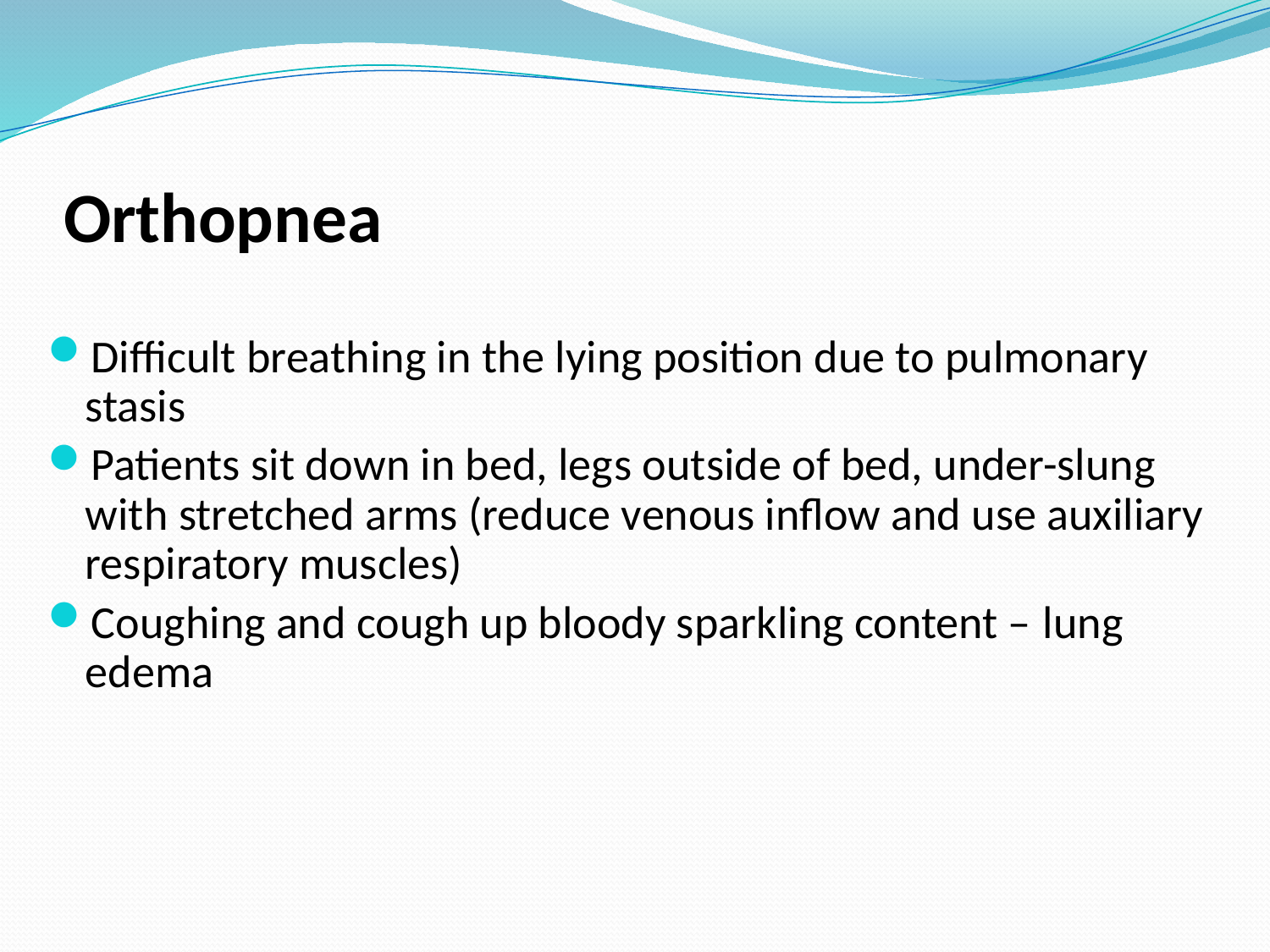

# Orthopnea
Difficult breathing in the lying position due to pulmonary stasis
Patients sit down in bed, legs outside of bed, under-slung with stretched arms (reduce venous inflow and use auxiliary respiratory muscles)
Coughing and cough up bloody sparkling content – lung edema